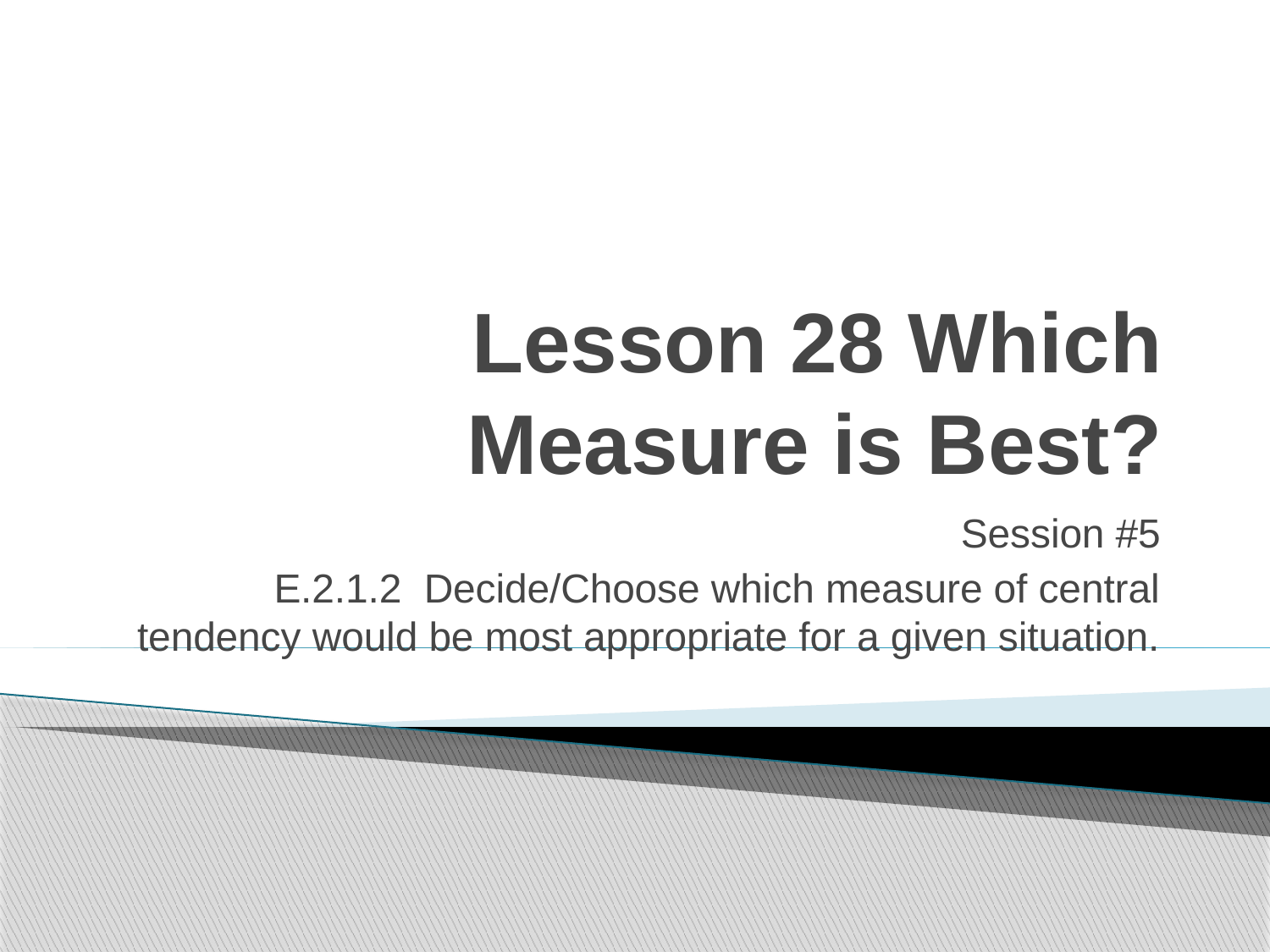

# Lesson 28 Which Measure is Best?
Session #5
E.2.1.2  Decide/Choose which measure of central tendency would be most appropriate for a given situation.